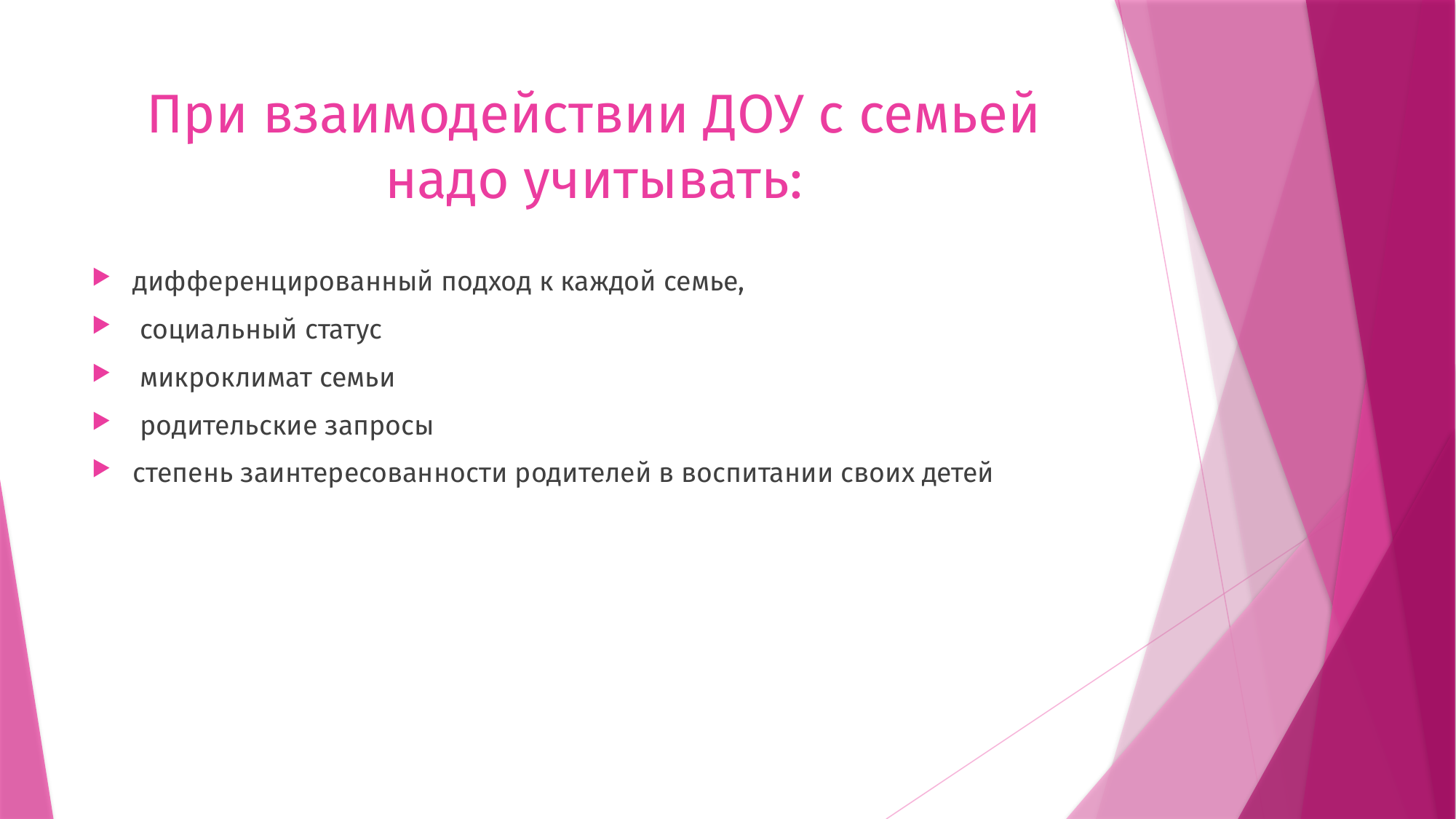

# При взаимодействии ДОУ с семьей надо учитывать:
дифференцированный подход к каждой семье,
 социальный статус
 микроклимат семьи
 родительские запросы
степень заинтересованности родителей в воспитании своих детей